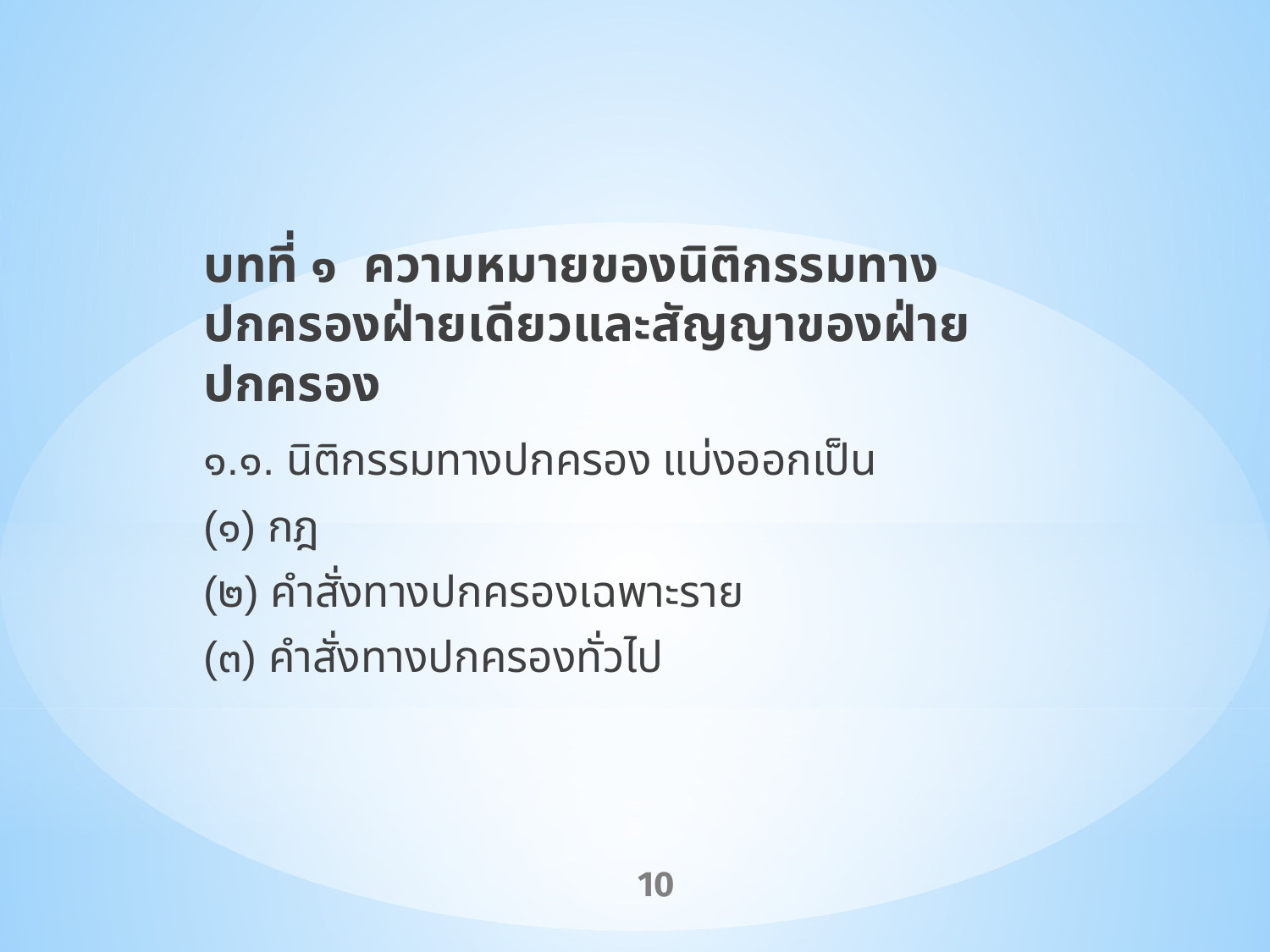

บทที่ ๑  ความหมายของนิติกรรมทางปกครองฝ่ายเดียวและสัญญาของฝ่ายปกครอง
	๑.๑. นิติกรรมทางปกครอง แบ่งออกเป็น
		(๑) กฎ
		(๒) คำสั่งทางปกครองเฉพาะราย
		(๓) คำสั่งทางปกครองทั่วไป

10